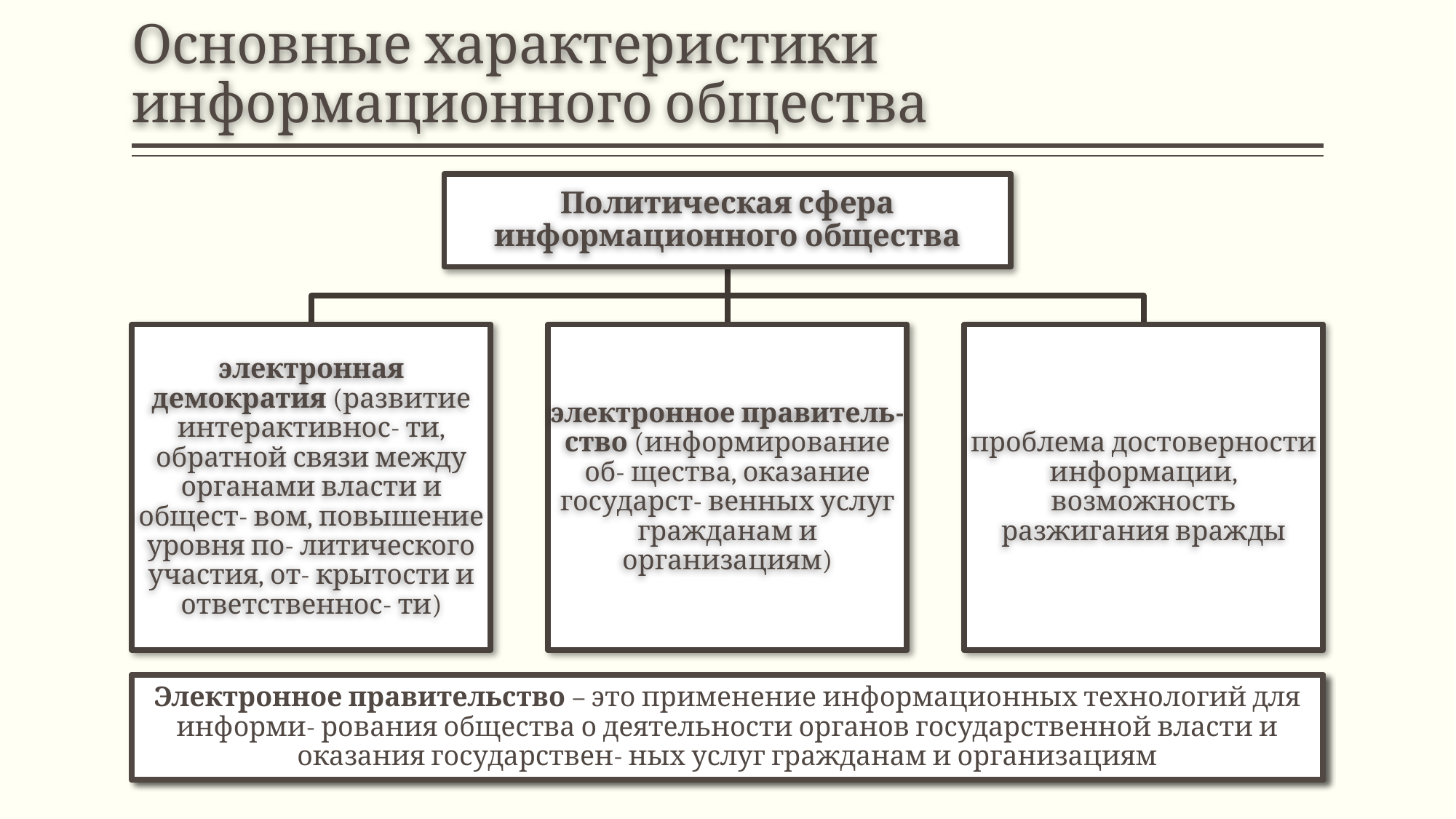

# Основные характеристики информационного общества

Политическая сфера информационного общества

электронная демократия (развитие интерактивнос- ти, обратной связи между органами власти и общест- вом, повышение уровня по- литического участия, от- крытости и ответственнос- ти)

электронное правитель- ство (информирование об- щества, оказание государст- венных услуг гражданам и организациям)

проблема достоверности информации, возможность разжигания вражды

Электронное правительство – это применение информационных технологий для информи- рования общества о деятельности органов государственной власти и оказания государствен- ных услуг гражданам и организациям